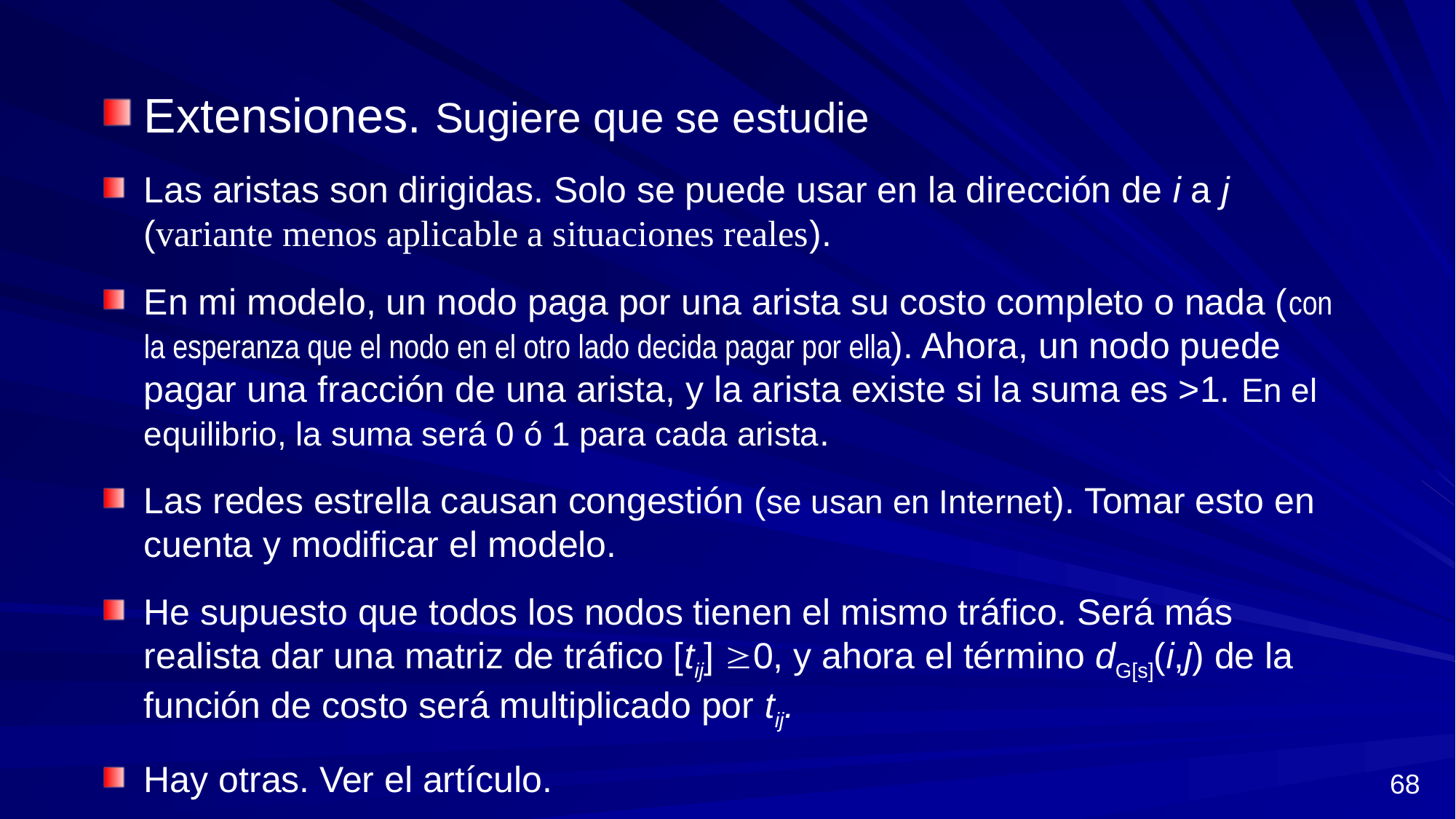

Extensiones. Sugiere que se estudie

Las aristas son dirigidas. Solo se puede usar en la dirección de i a j (variante menos aplicable a situaciones reales).

En mi modelo, un nodo paga por una arista su costo completo o nada (con la esperanza que el nodo en el otro lado decida pagar por ella). Ahora, un nodo puede pagar una fracción de una arista, y la arista existe si la suma es >1. En el equilibrio, la suma será 0 ó 1 para cada arista.

Las redes estrella causan congestión (se usan en Internet). Tomar esto en cuenta y modificar el modelo.

He supuesto que todos los nodos tienen el mismo tráfico. Será más realista dar una matriz de tráfico [tij] ≥0, y ahora el término dG[s](i,j) de la función de costo será multiplicado por tij.

Hay otras. Ver el artículo.
68